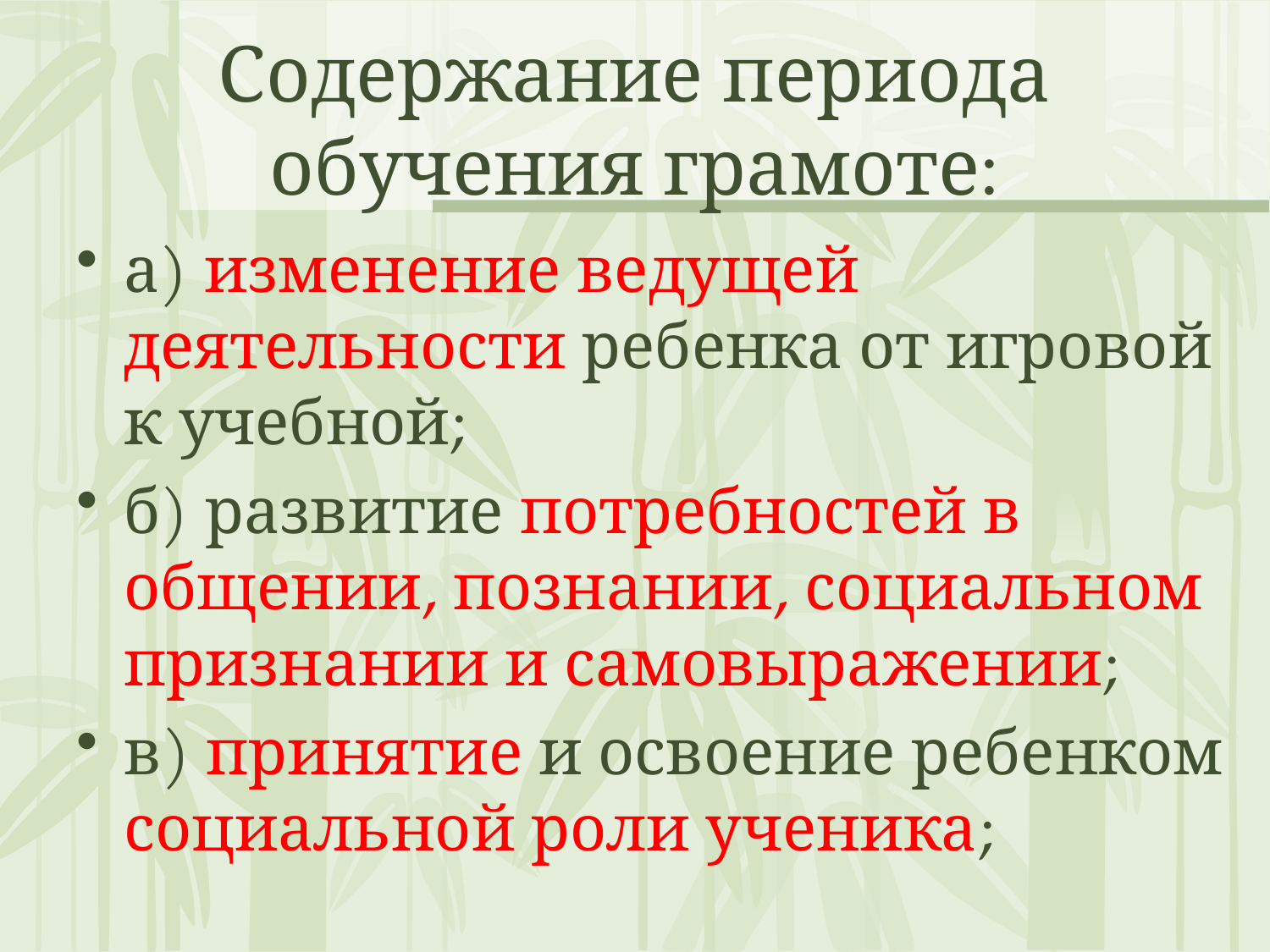

# Содержание периода обучения грамоте:
а) изменение ведущей деятельности ребенка от игровой к учебной;
б) развитие потребностей в общении, познании, социальном признании и самовыражении;
в) принятие и освоение ребенком социальной роли ученика;